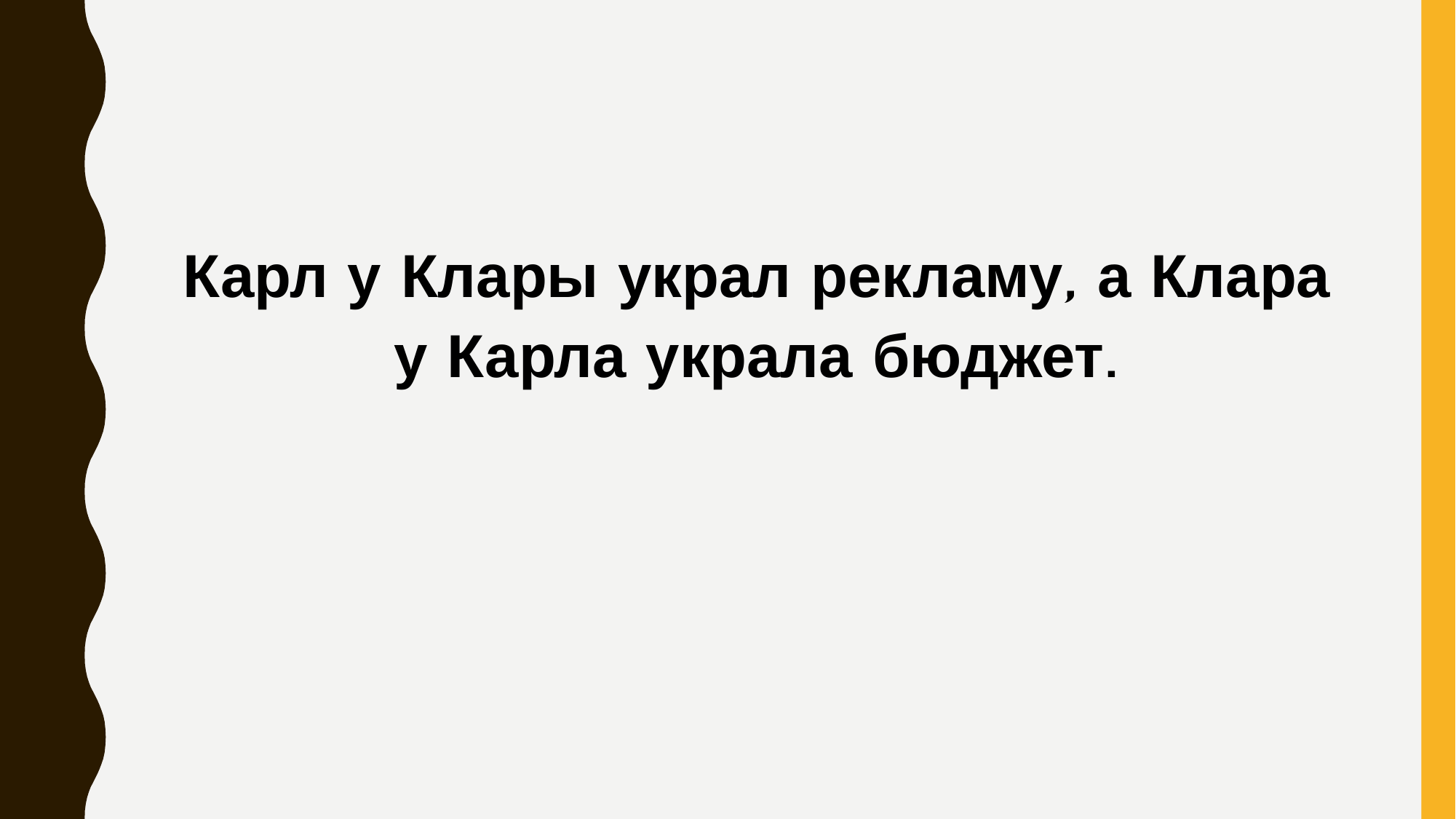

#
Карл у Клары украл рекламу, а Клара у Карла украла бюджет.